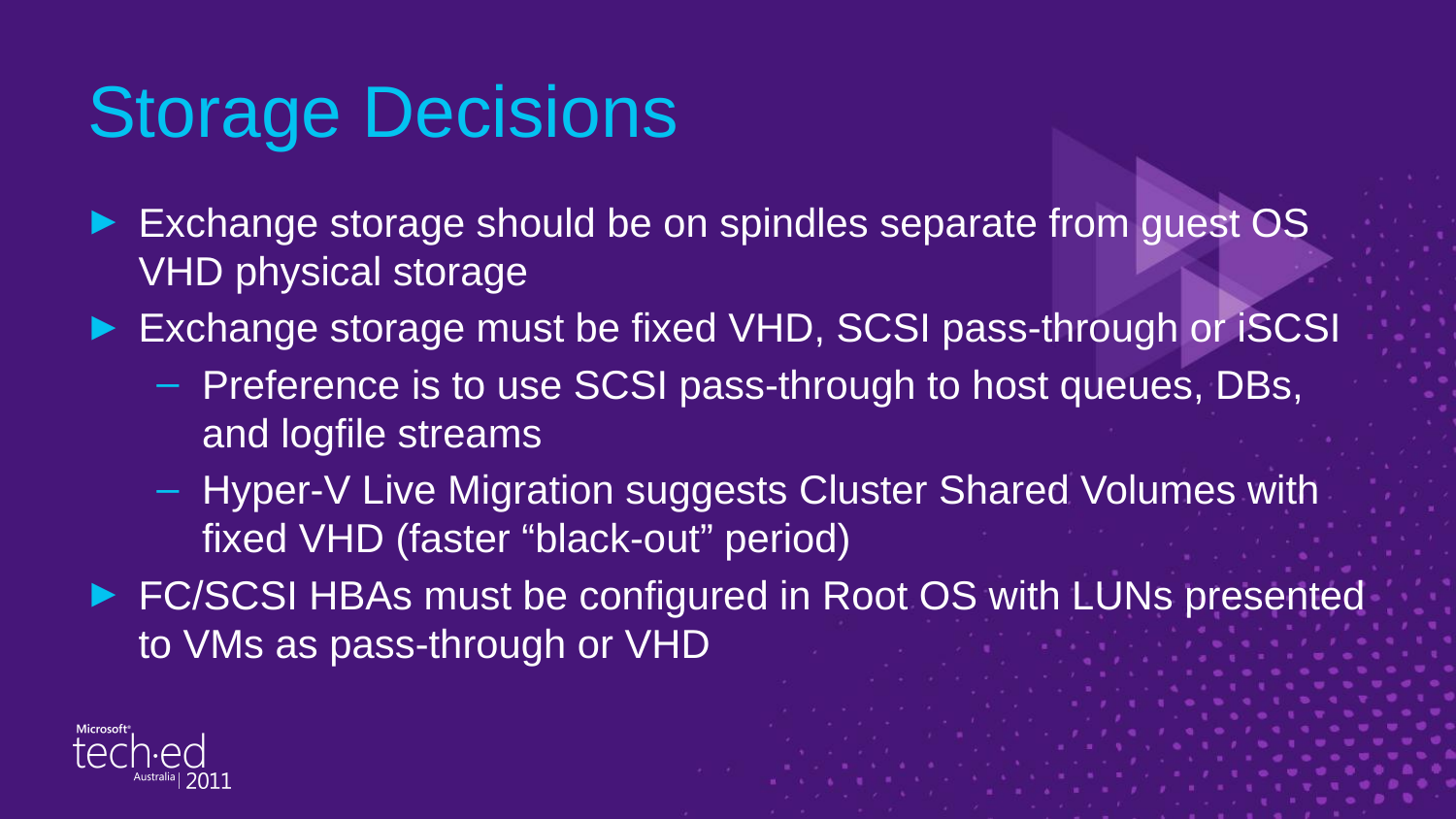

# Storage Decisions
Exchange storage should be on spindles separate from guest OS VHD physical storage
Exchange storage must be fixed VHD, SCSI pass-through or iSCSI
Preference is to use SCSI pass-through to host queues, DBs, and logfile streams
Hyper-V Live Migration suggests Cluster Shared Volumes with fixed VHD (faster “black-out” period)
FC/SCSI HBAs must be configured in Root OS with LUNs presented to VMs as pass-through or VHD